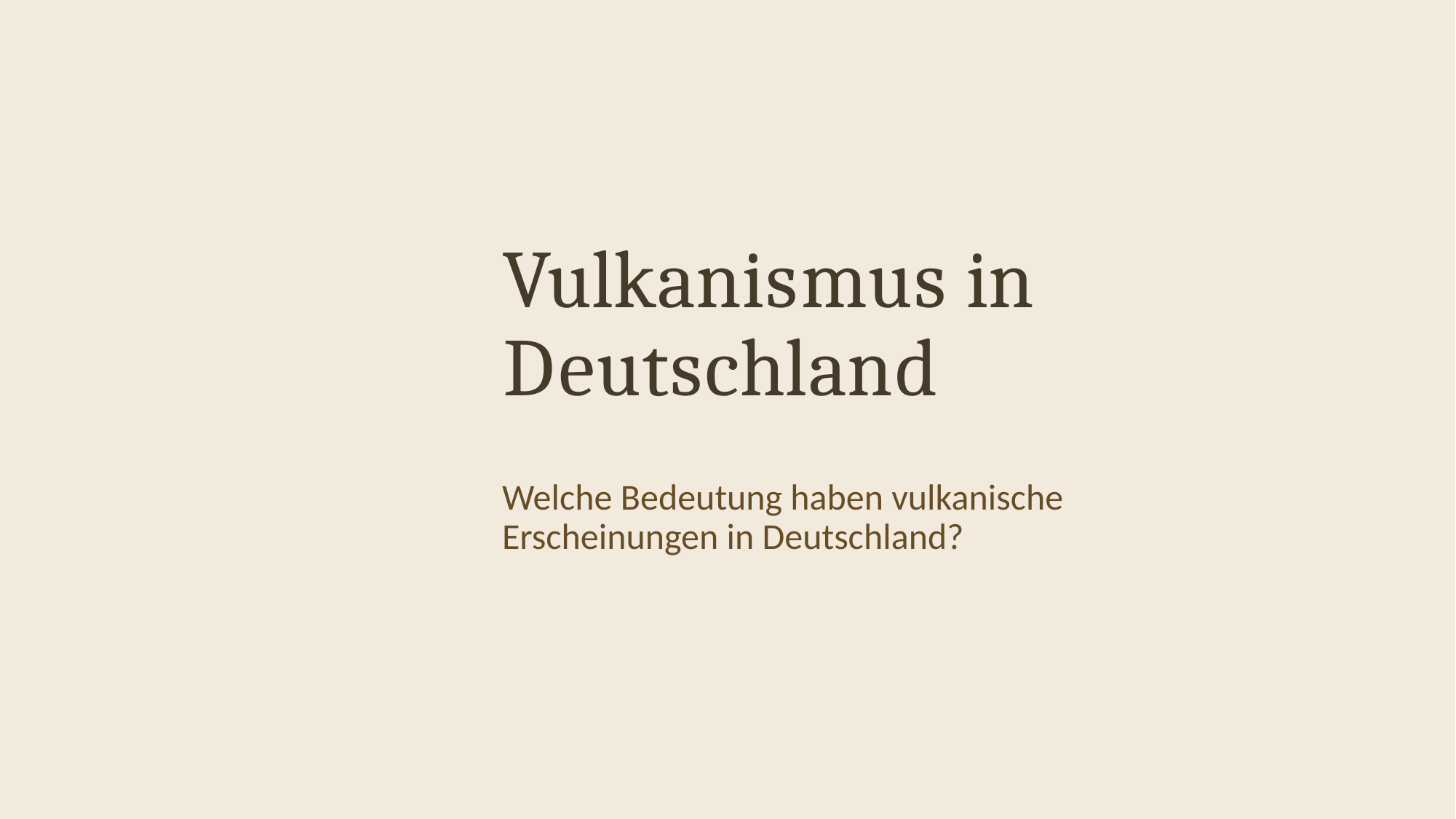

# Vulkanismus in Deutschland
Welche Bedeutung haben vulkanische Erscheinungen in Deutschland?